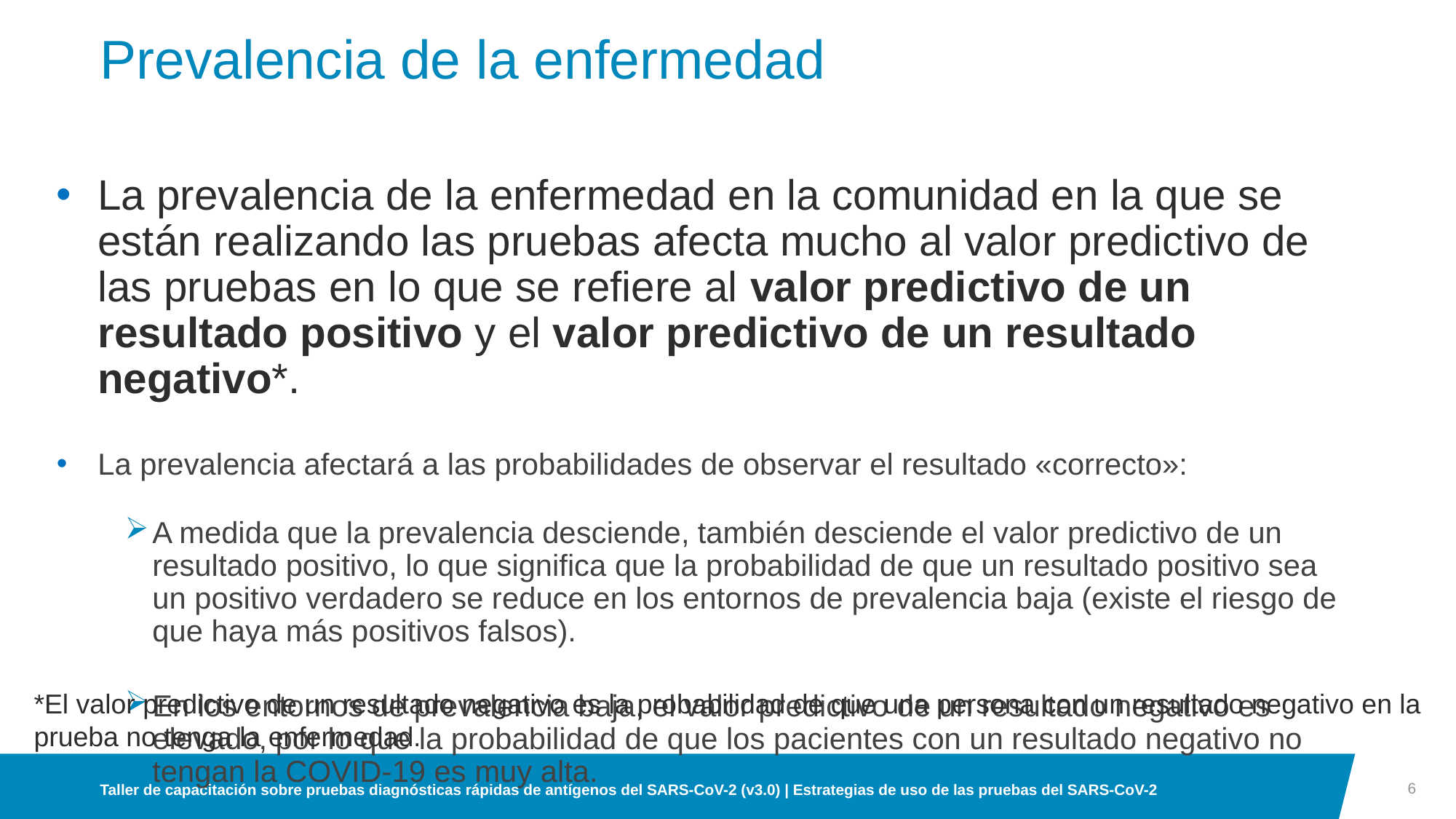

# Prevalencia de la enfermedad
La prevalencia de la enfermedad en la comunidad en la que se están realizando las pruebas afecta mucho al valor predictivo de las pruebas en lo que se refiere al valor predictivo de un resultado positivo y el valor predictivo de un resultado negativo*.

La prevalencia afectará a las probabilidades de observar el resultado «correcto»:

A medida que la prevalencia desciende, también desciende el valor predictivo de un resultado positivo, lo que significa que la probabilidad de que un resultado positivo sea un positivo verdadero se reduce en los entornos de prevalencia baja (existe el riesgo de que haya más positivos falsos).

En los entornos de prevalencia baja, el valor predictivo de un resultado negativo es elevado, por lo que la probabilidad de que los pacientes con un resultado negativo no tengan la COVID-19 es muy alta.

*El valor predictivo de un resultado negativo es la probabilidad de que una persona con un resultado negativo en la prueba no tenga la enfermedad.

6
Taller de capacitación sobre pruebas diagnósticas rápidas de antígenos del SARS-CoV-2 (v3.0) | Estrategias de uso de las pruebas del SARS-CoV-2